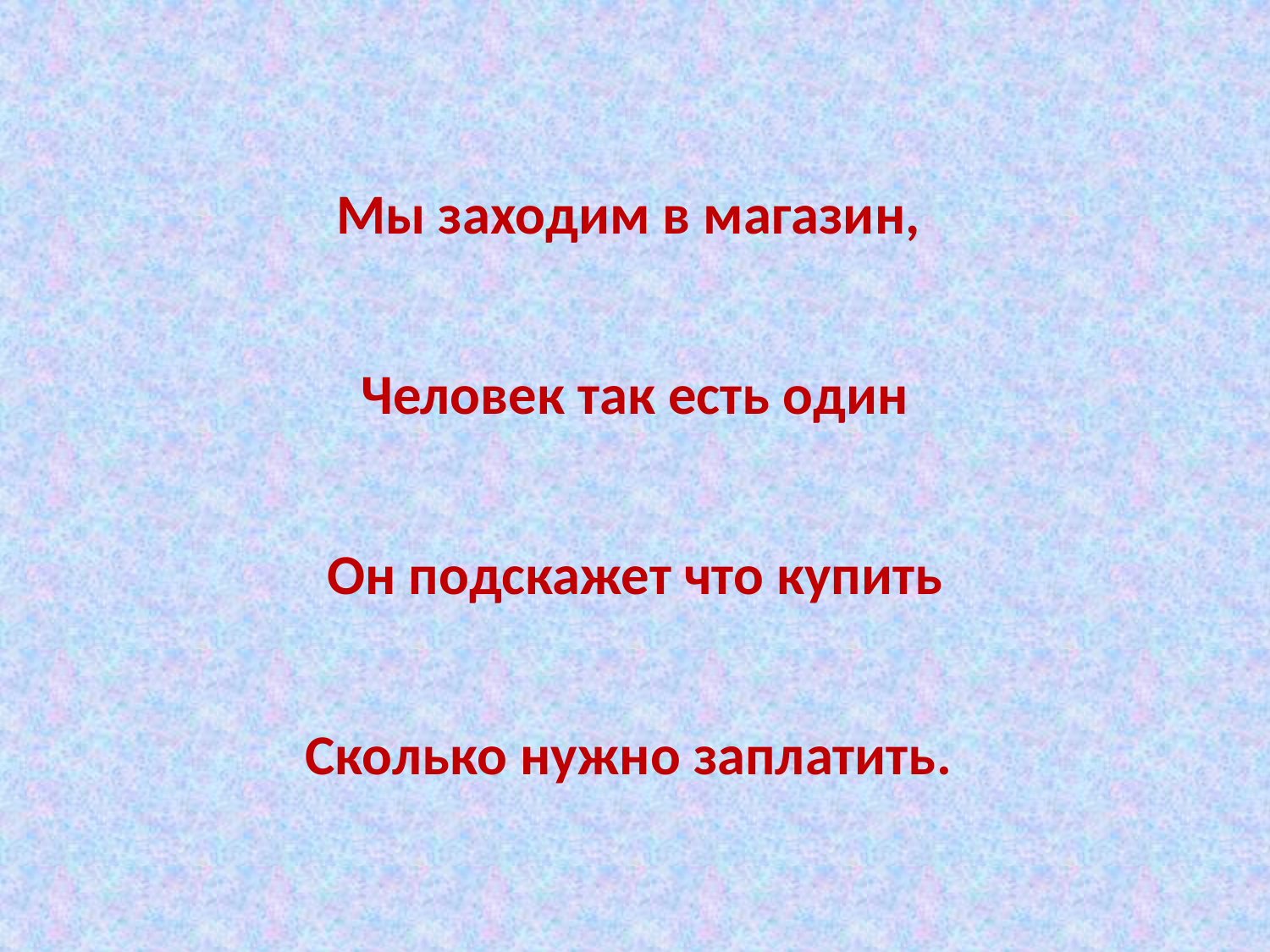

Мы заходим в магазин,
Человек так есть один
Он подскажет что купить
Сколько нужно заплатить.